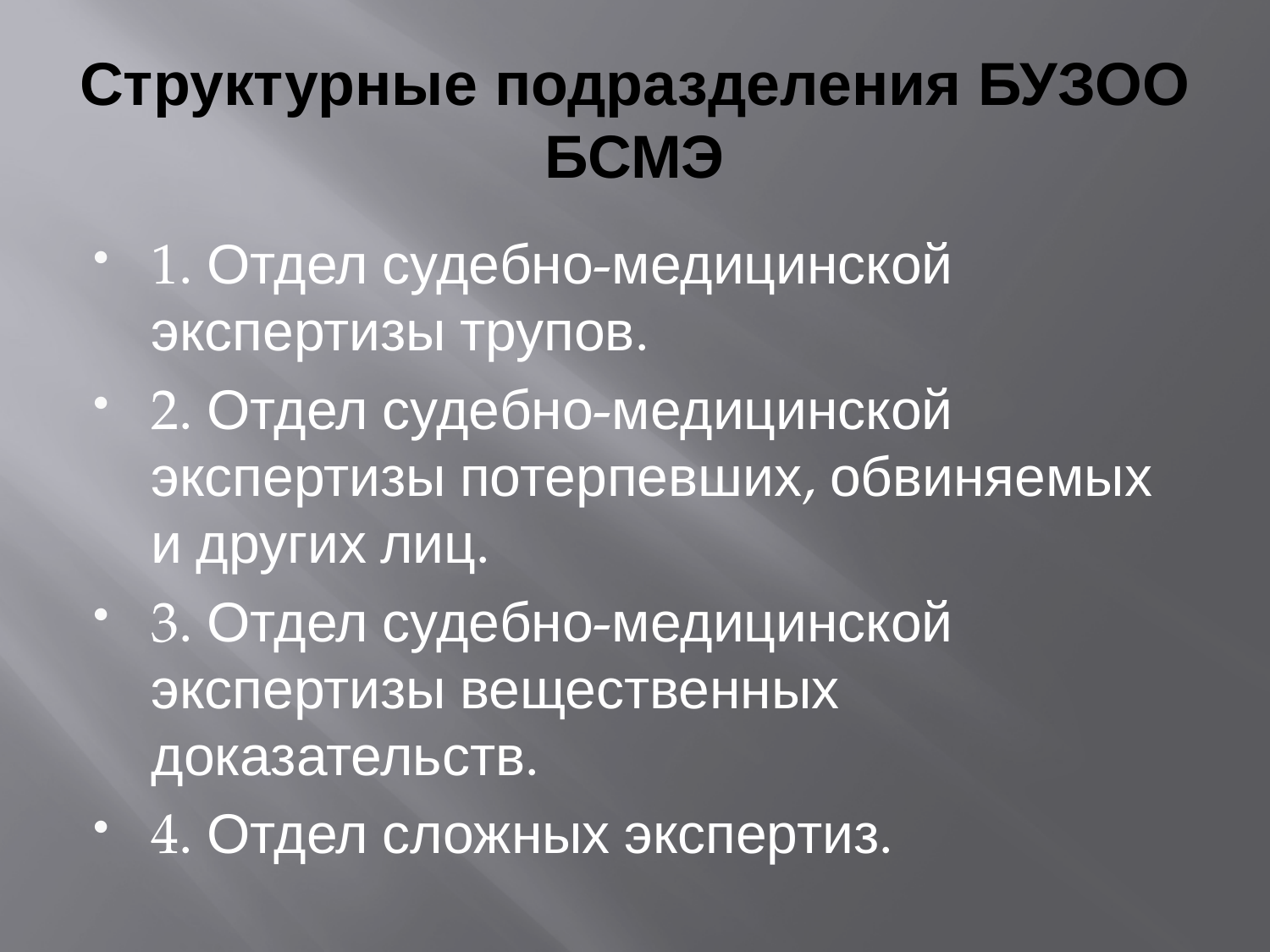

# Структурные подразделения БУЗОО БСМЭ
1. Отдел судебно-медицинской экспертизы трупов.
2. Отдел судебно-медицинской экспертизы потерпевших, обвиняемых и других лиц.
3. Отдел судебно-медицинской экспертизы вещественных доказательств.
4. Отдел сложных экспертиз.